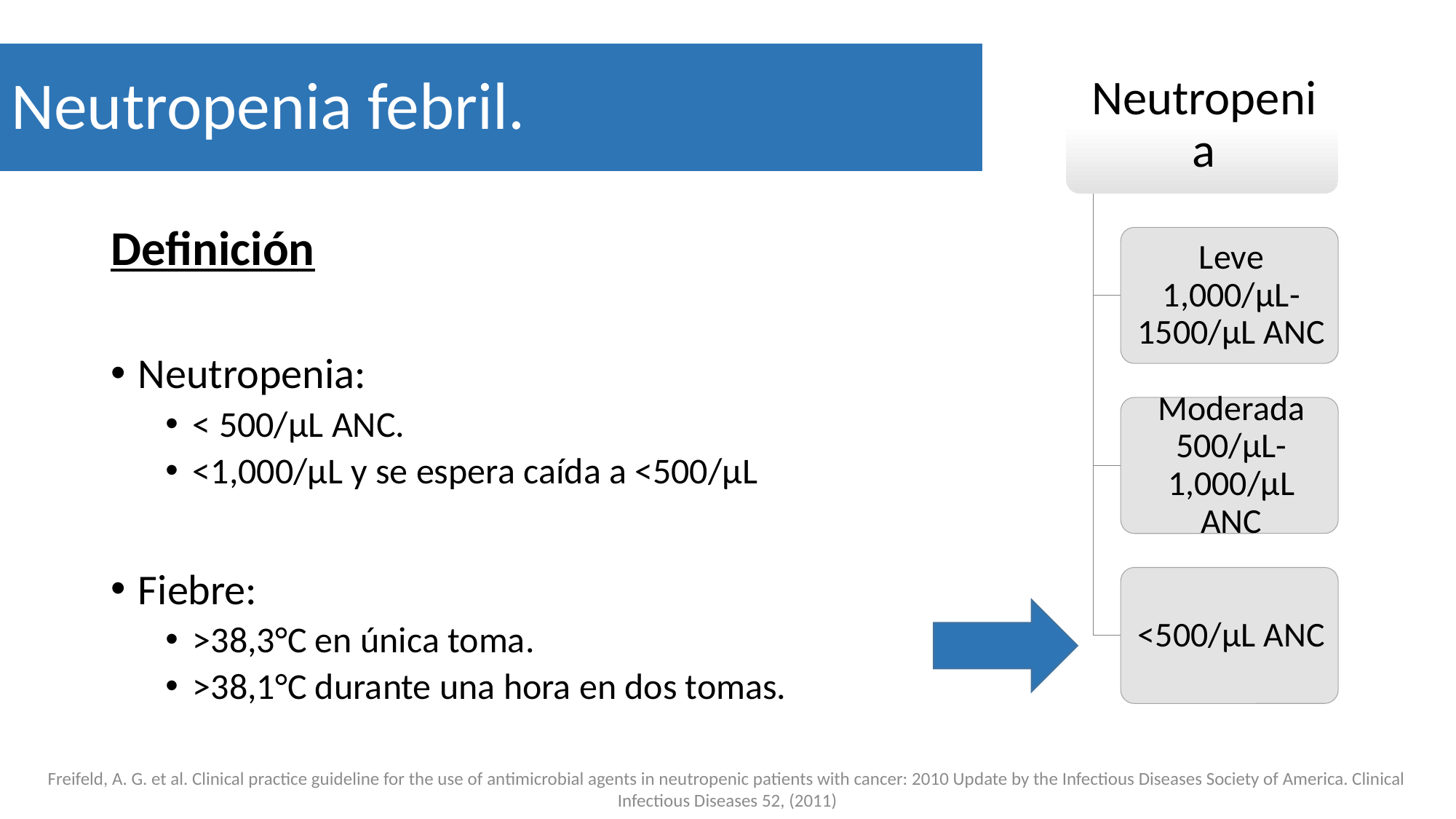

Neutropenia febril.
#
Neutropenia
Leve 1,000/μL-1500/μL ANC
Moderada 500/μL-1,000/μL ANC
<500/μL ANC
Definición

Neutropenia:
< 500/μL ANC.
<1,000/μL y se espera caída a <500/μL

Fiebre:
>38,3°C en única toma.
>38,1°C durante una hora en dos tomas.

Freifeld, A. G. et al. Clinical practice guideline for the use of antimicrobial agents in neutropenic patients with cancer: 2010 Update by the Infectious Diseases Society of America. Clinical Infectious Diseases 52, (2011)